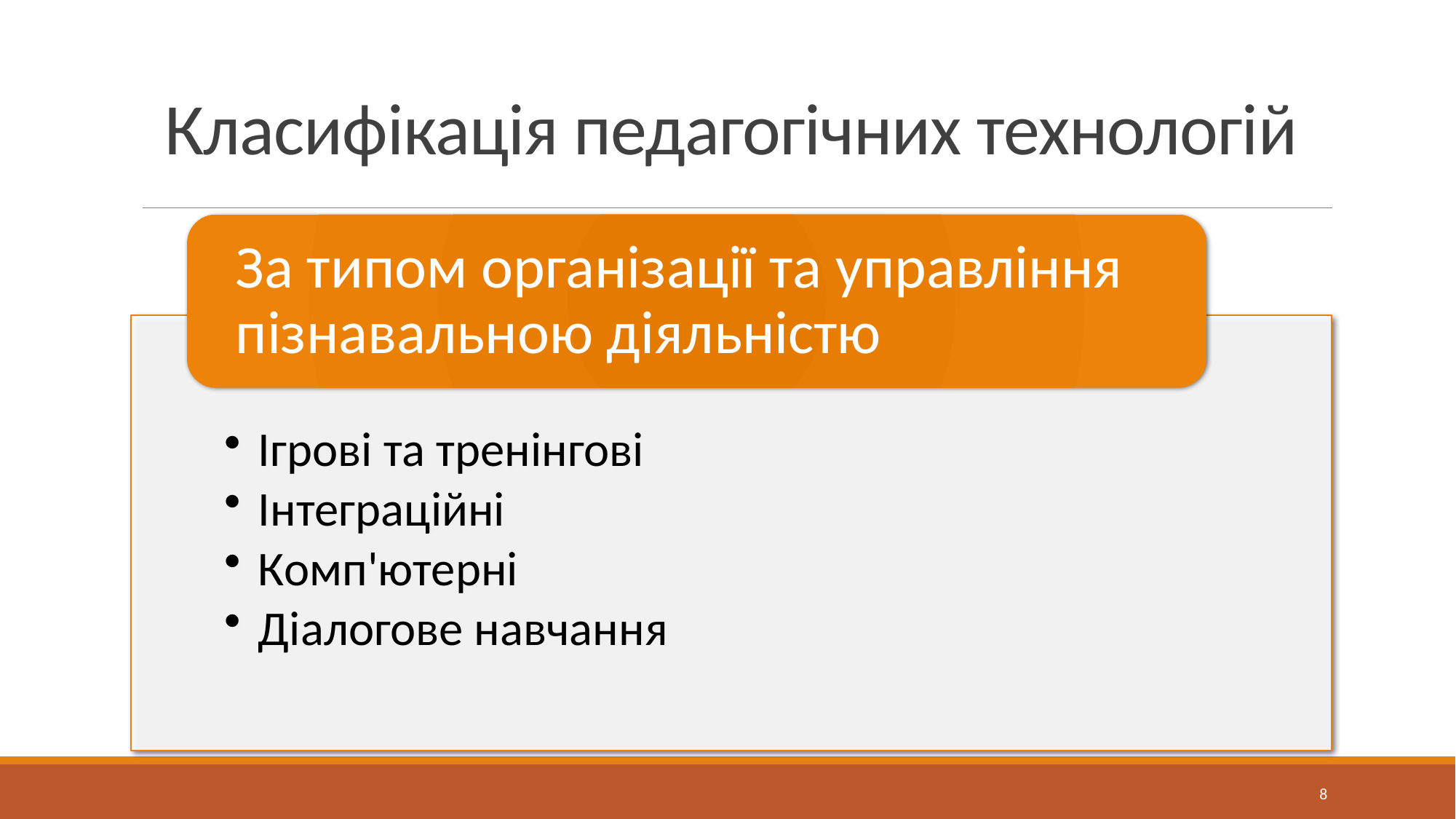

# Класифікація педагогічних технологій
Ігрові та тренінгові
Інтеграційні
Комп'ютерні
Діалогове навчання

За типом організації та управління пізнавальною діяльністю
8